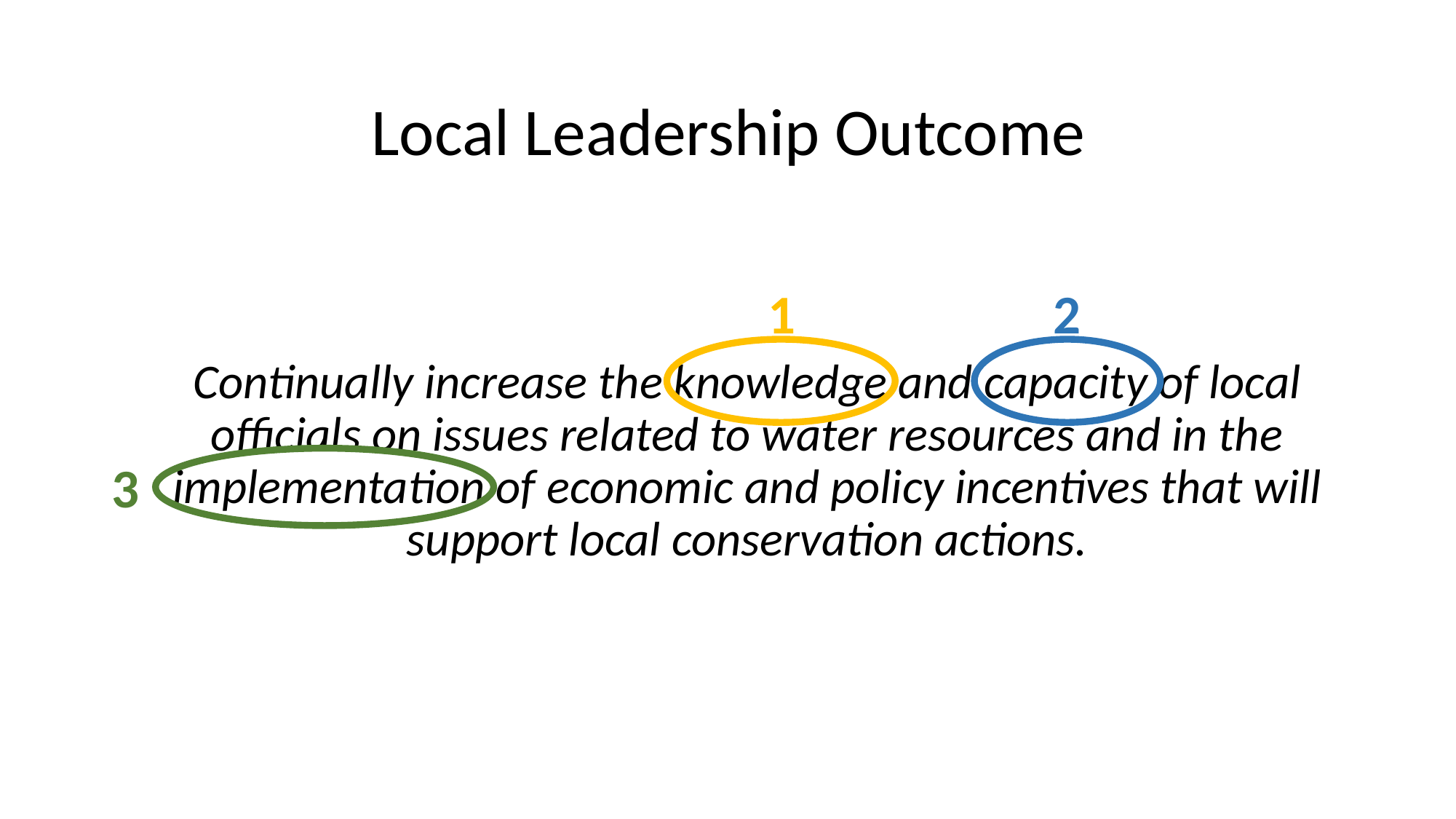

# Local Leadership Outcome

1
2

Continually increase the knowledge and capacity of local officials on issues related to water resources and in the implementation of economic and policy incentives that will support local conservation actions.
3